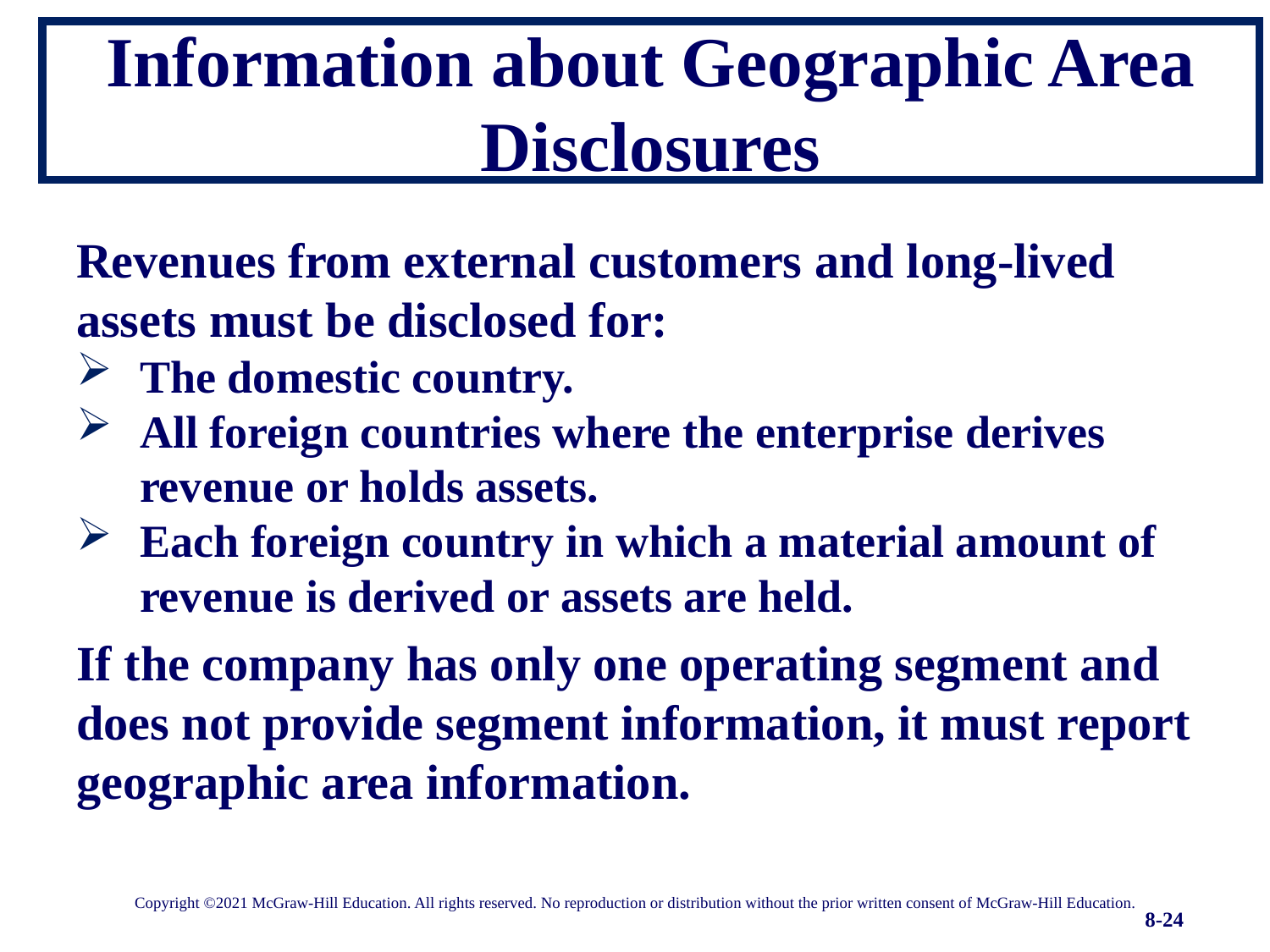

# Information about Geographic Area Disclosures
Revenues from external customers and long-lived assets must be disclosed for:
The domestic country.
All foreign countries where the enterprise derives revenue or holds assets.
Each foreign country in which a material amount of revenue is derived or assets are held.
If the company has only one operating segment and does not provide segment information, it must report geographic area information.

Copyright ©2021 McGraw-Hill Education. All rights reserved. No reproduction or distribution without the prior written consent of McGraw-Hill Education.